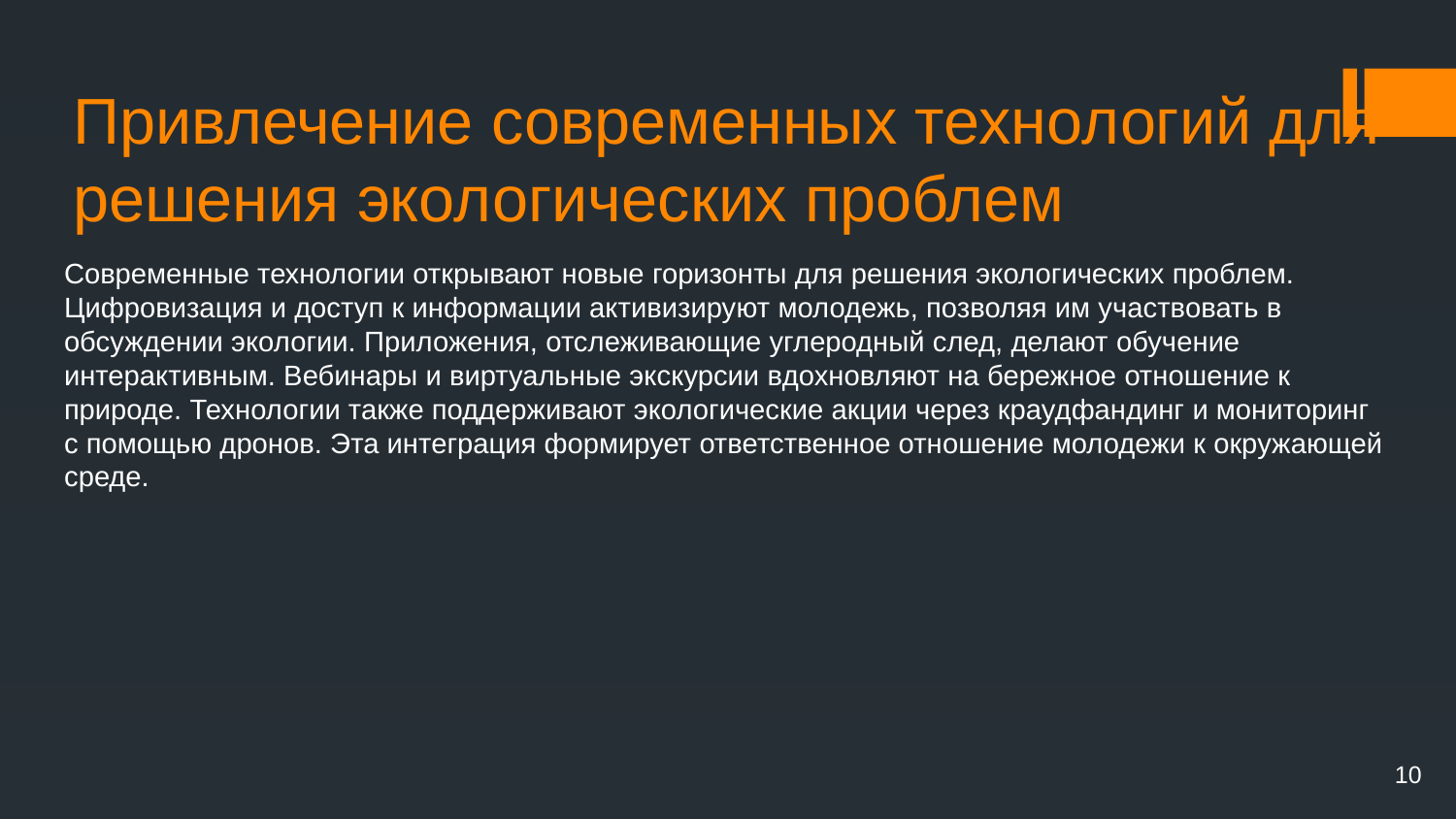

# Привлечение современных технологий для решения экологических проблем
Современные технологии открывают новые горизонты для решения экологических проблем. Цифровизация и доступ к информации активизируют молодежь, позволяя им участвовать в обсуждении экологии. Приложения, отслеживающие углеродный след, делают обучение интерактивным. Вебинары и виртуальные экскурсии вдохновляют на бережное отношение к природе. Технологии также поддерживают экологические акции через краудфандинг и мониторинг с помощью дронов. Эта интеграция формирует ответственное отношение молодежи к окружающей среде.
10